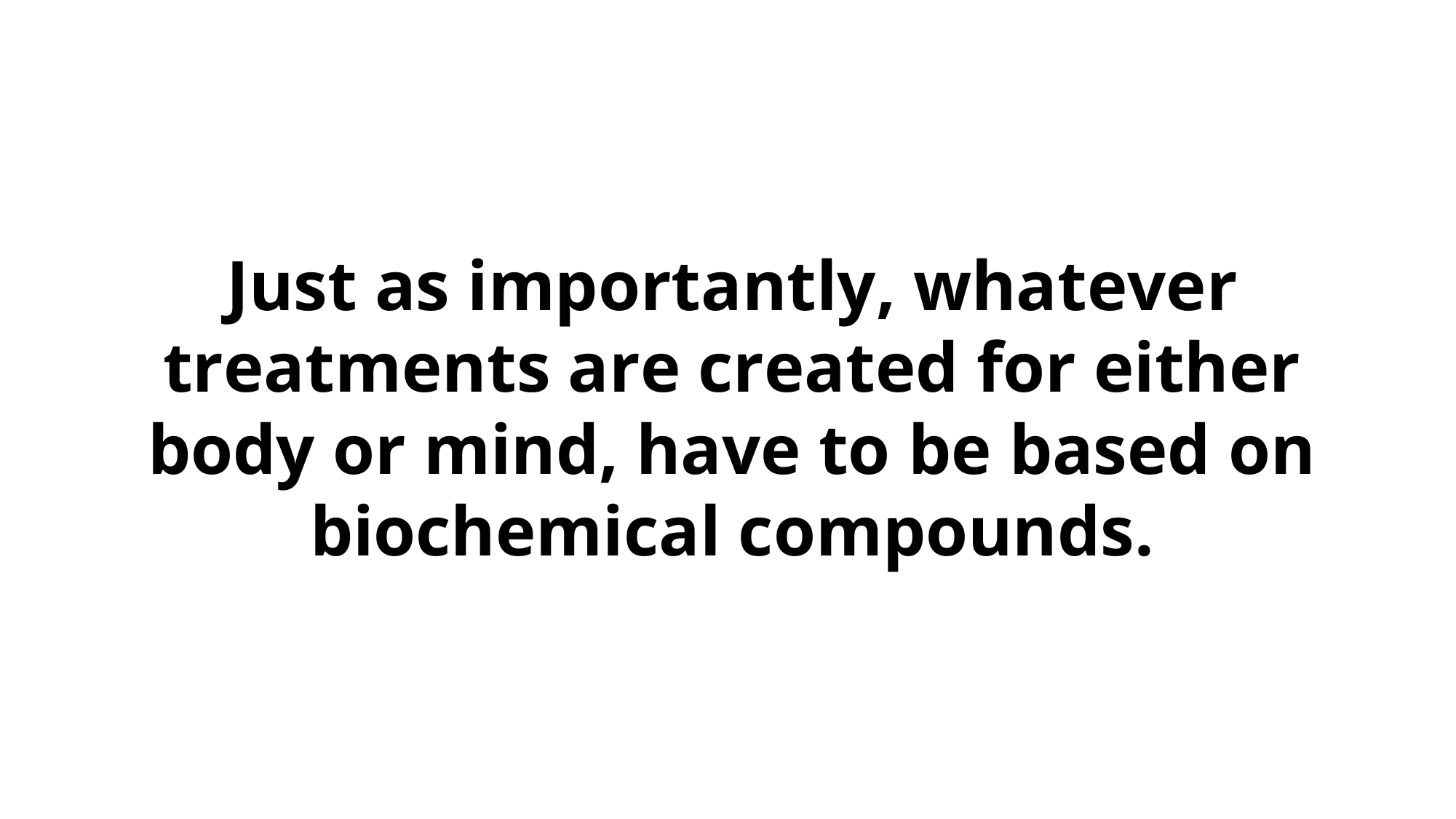

Just as importantly, whatever treatments are created for either body or mind, have to be based on biochemical compounds.